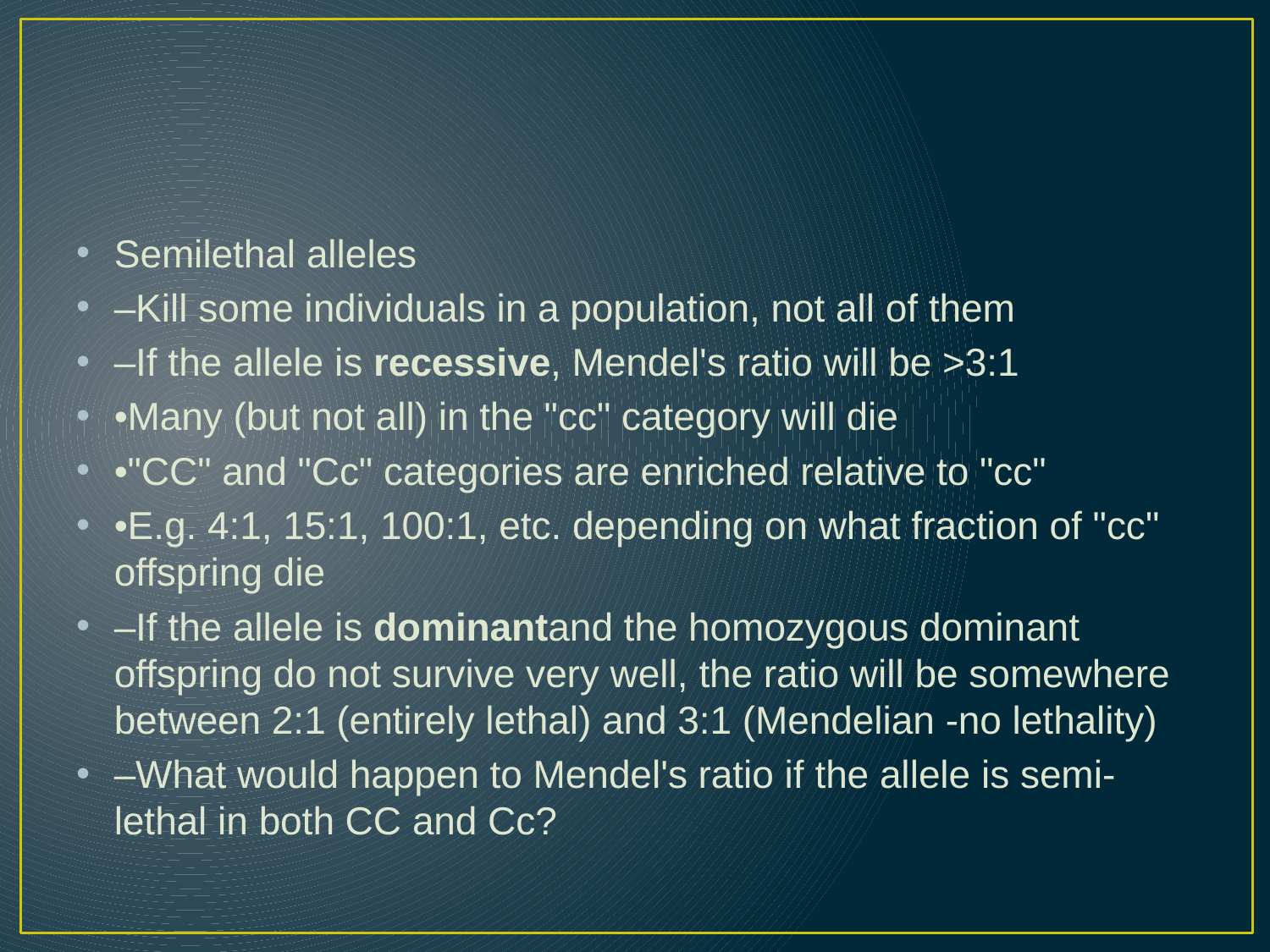

#
Semilethal alleles
–Kill some individuals in a population, not all of them
–If the allele is recessive, Mendel's ratio will be >3:1
•Many (but not all) in the "cc" category will die
•"CC" and "Cc" categories are enriched relative to "cc"
•E.g. 4:1, 15:1, 100:1, etc. depending on what fraction of "cc" offspring die
–If the allele is dominantand the homozygous dominant offspring do not survive very well, the ratio will be somewhere between 2:1 (entirely lethal) and 3:1 (Mendelian -no lethality)
–What would happen to Mendel's ratio if the allele is semi-lethal in both CC and Cc?